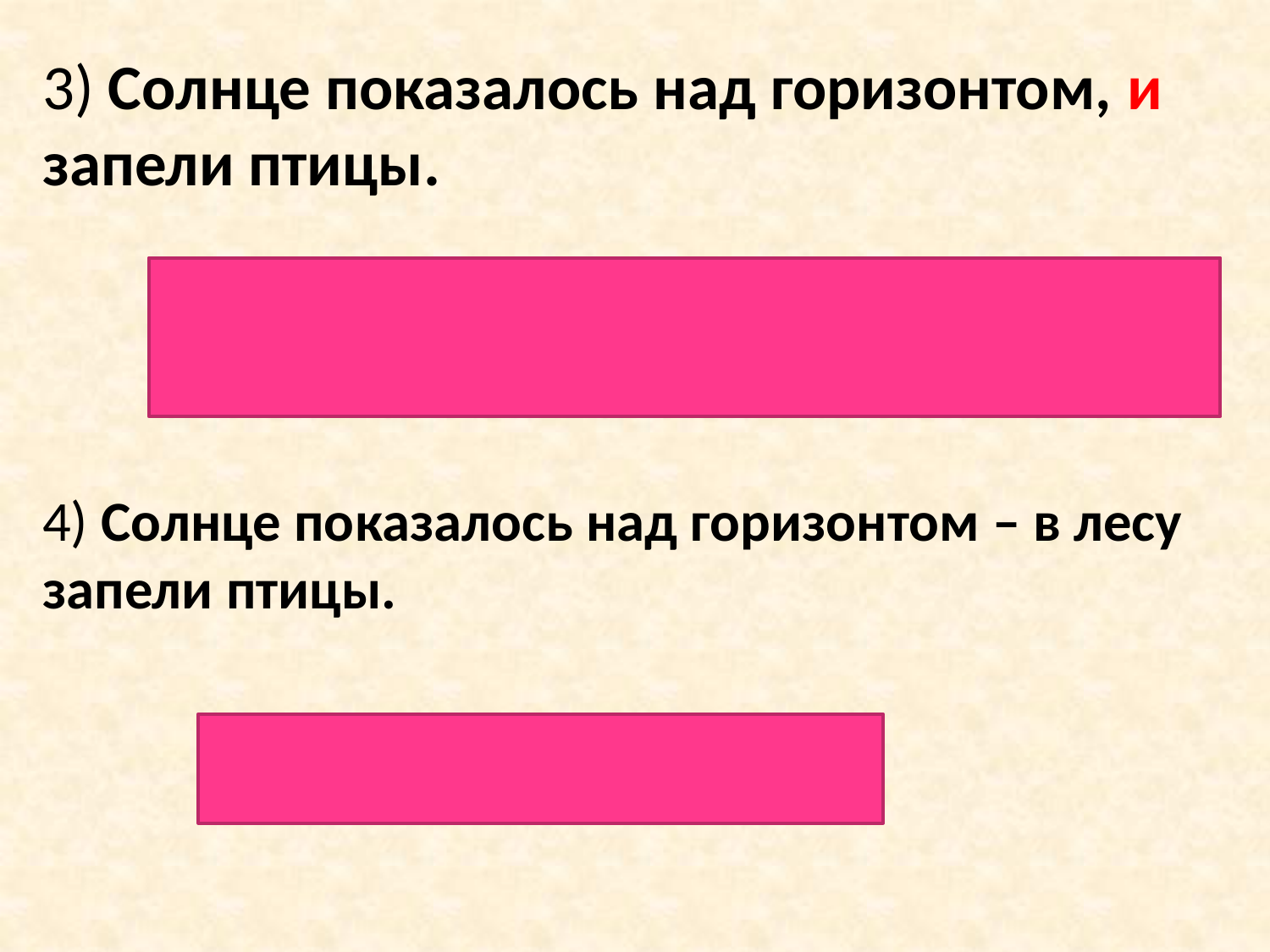

3) Солнце показалось над горизонтом, и запели птицы.

     Союз указывает на одновременность или последовательность событий

4) Солнце показалось над горизонтом – в лесу запели птицы.

              Бессоюзное предложение